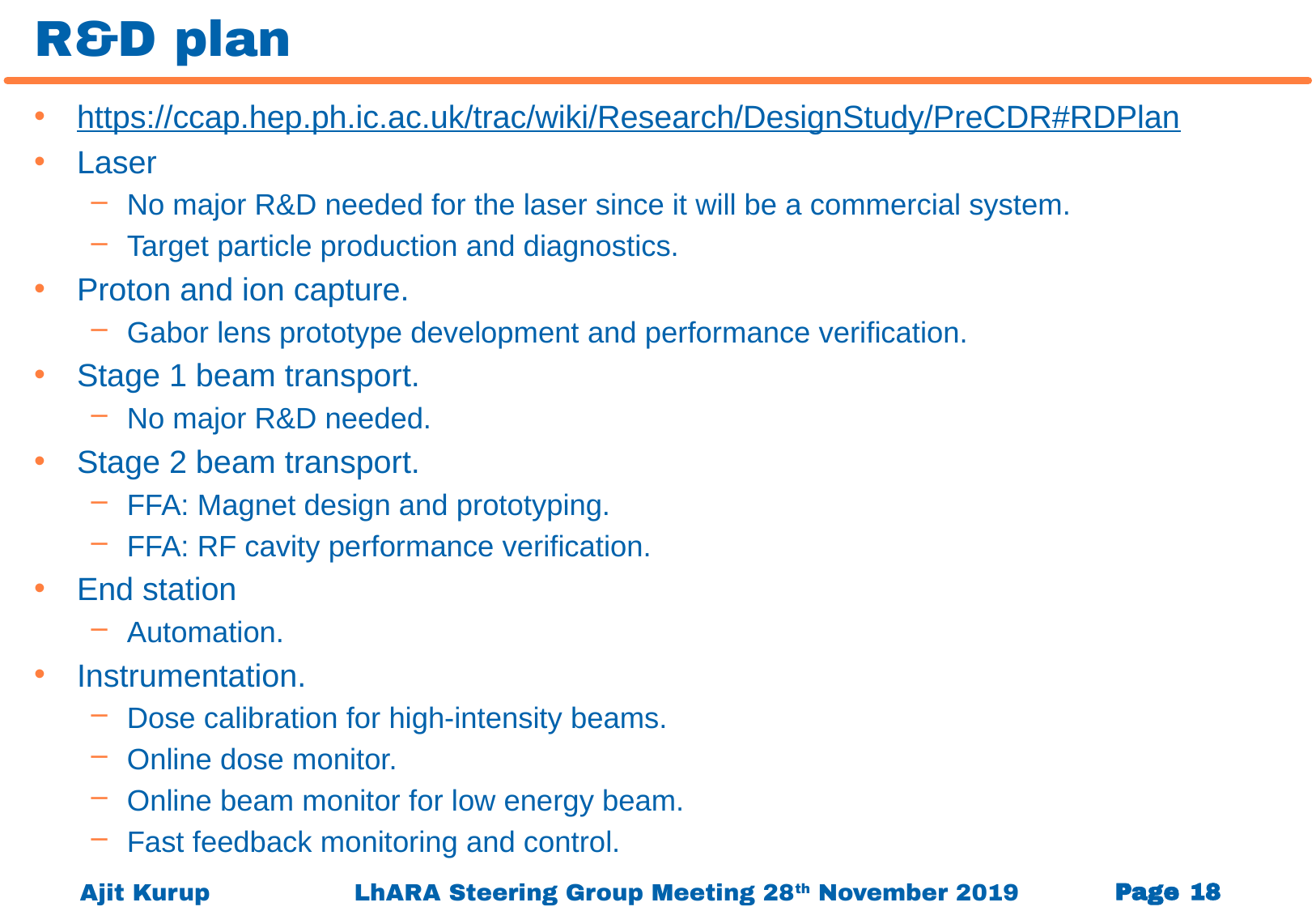

# R&D plan
https://ccap.hep.ph.ic.ac.uk/trac/wiki/Research/DesignStudy/PreCDR#RDPlan
Laser
No major R&D needed for the laser since it will be a commercial system.
Target particle production and diagnostics.
Proton and ion capture.
Gabor lens prototype development and performance verification.
Stage 1 beam transport.
No major R&D needed.
Stage 2 beam transport.
FFA: Magnet design and prototyping.
FFA: RF cavity performance verification.
End station
Automation.
Instrumentation.
Dose calibration for high-intensity beams.
Online dose monitor.
Online beam monitor for low energy beam.
Fast feedback monitoring and control.